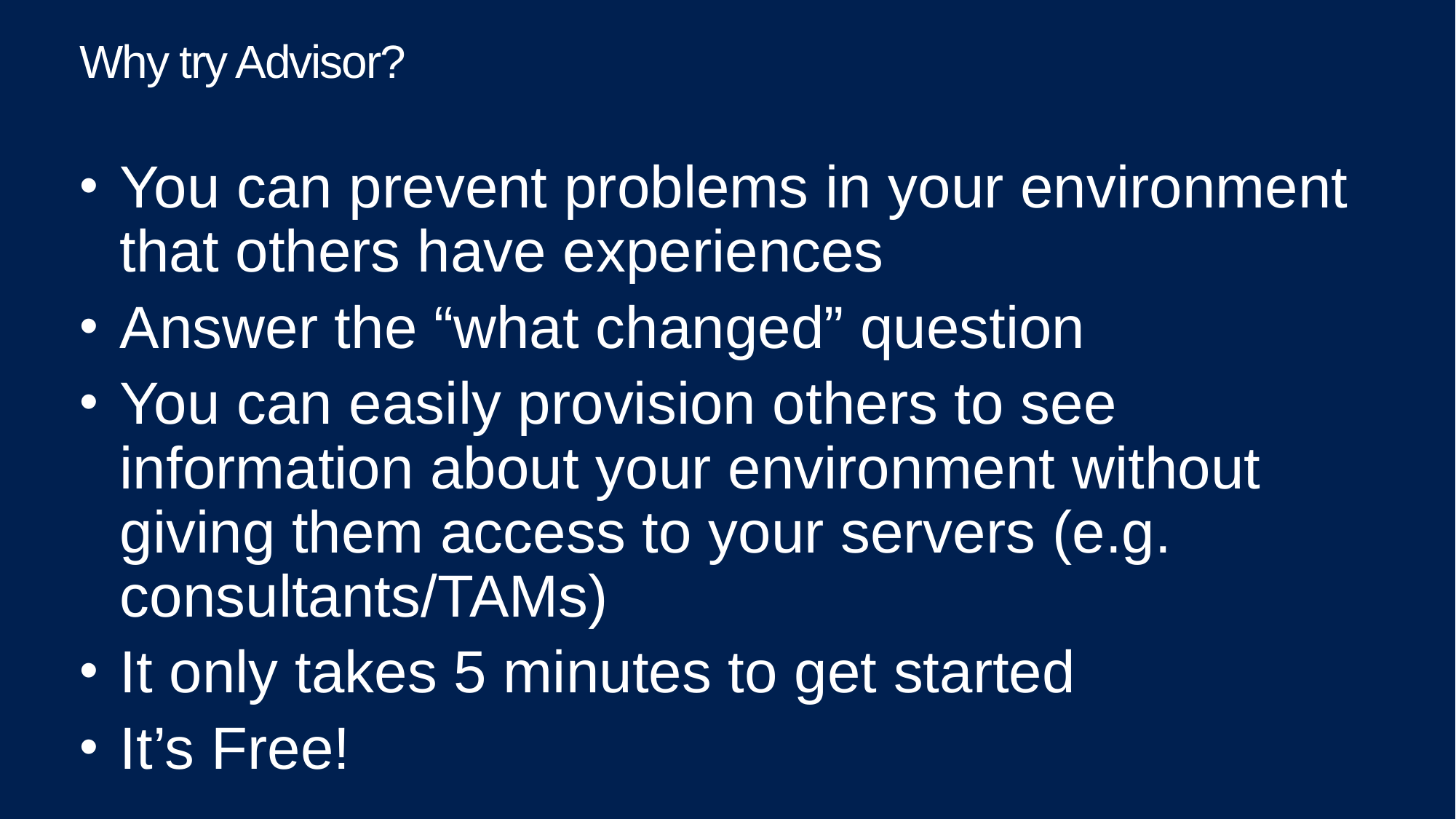

# Why try Advisor?
You can prevent problems in your environment that others have experiences
Answer the “what changed” question
You can easily provision others to see information about your environment without giving them access to your servers (e.g. consultants/TAMs)
It only takes 5 minutes to get started
It’s Free!